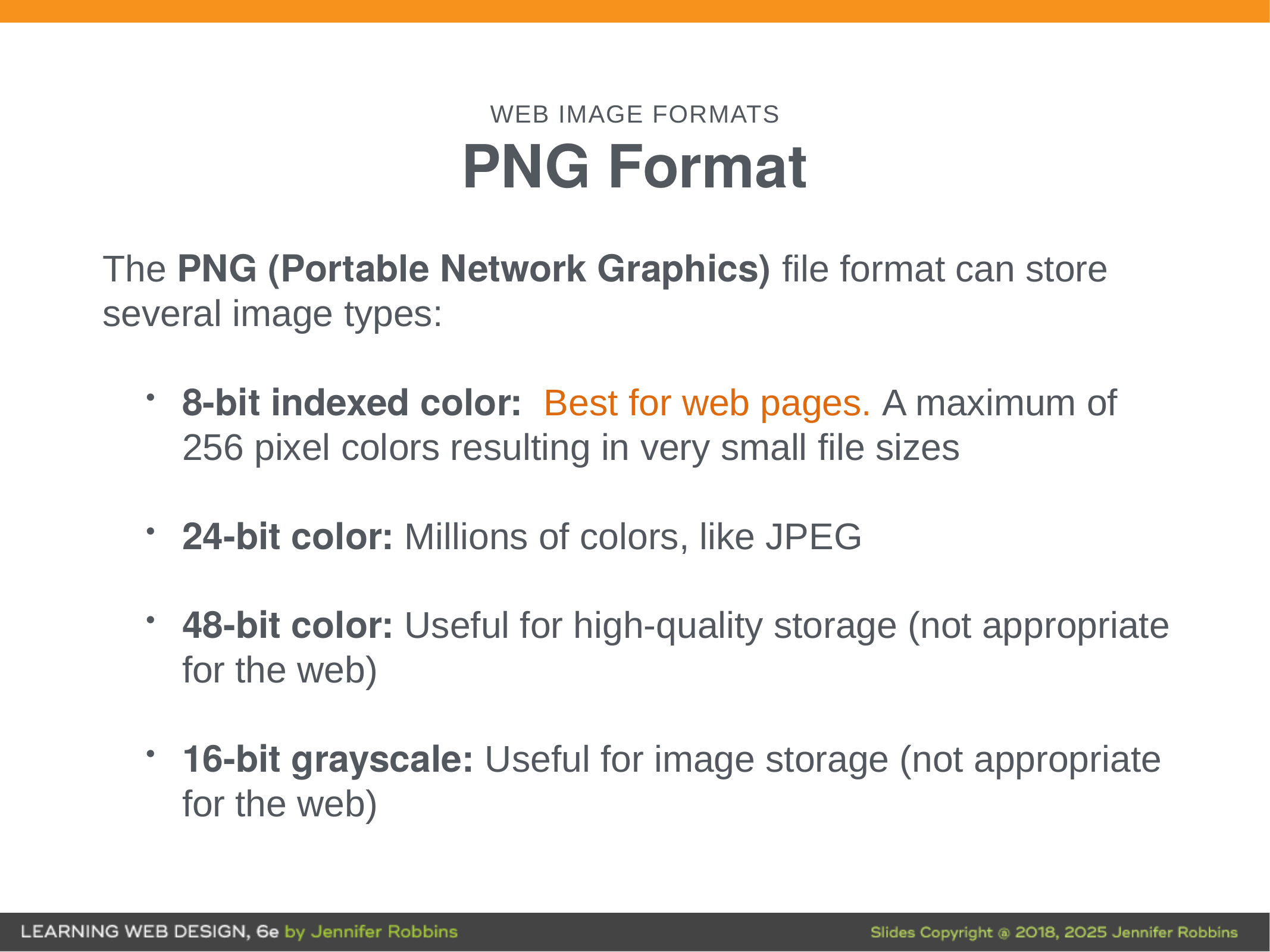

# WEB IMAGE FORMATS
PNG Format
The PNG (Portable Network Graphics) file format can store several image types:
8-bit indexed color:  Best for web pages. A maximum of 256 pixel colors resulting in very small file sizes
24-bit color: Millions of colors, like JPEG
48-bit color: Useful for high-quality storage (not appropriate for the web)
16-bit grayscale: Useful for image storage (not appropriate for the web)